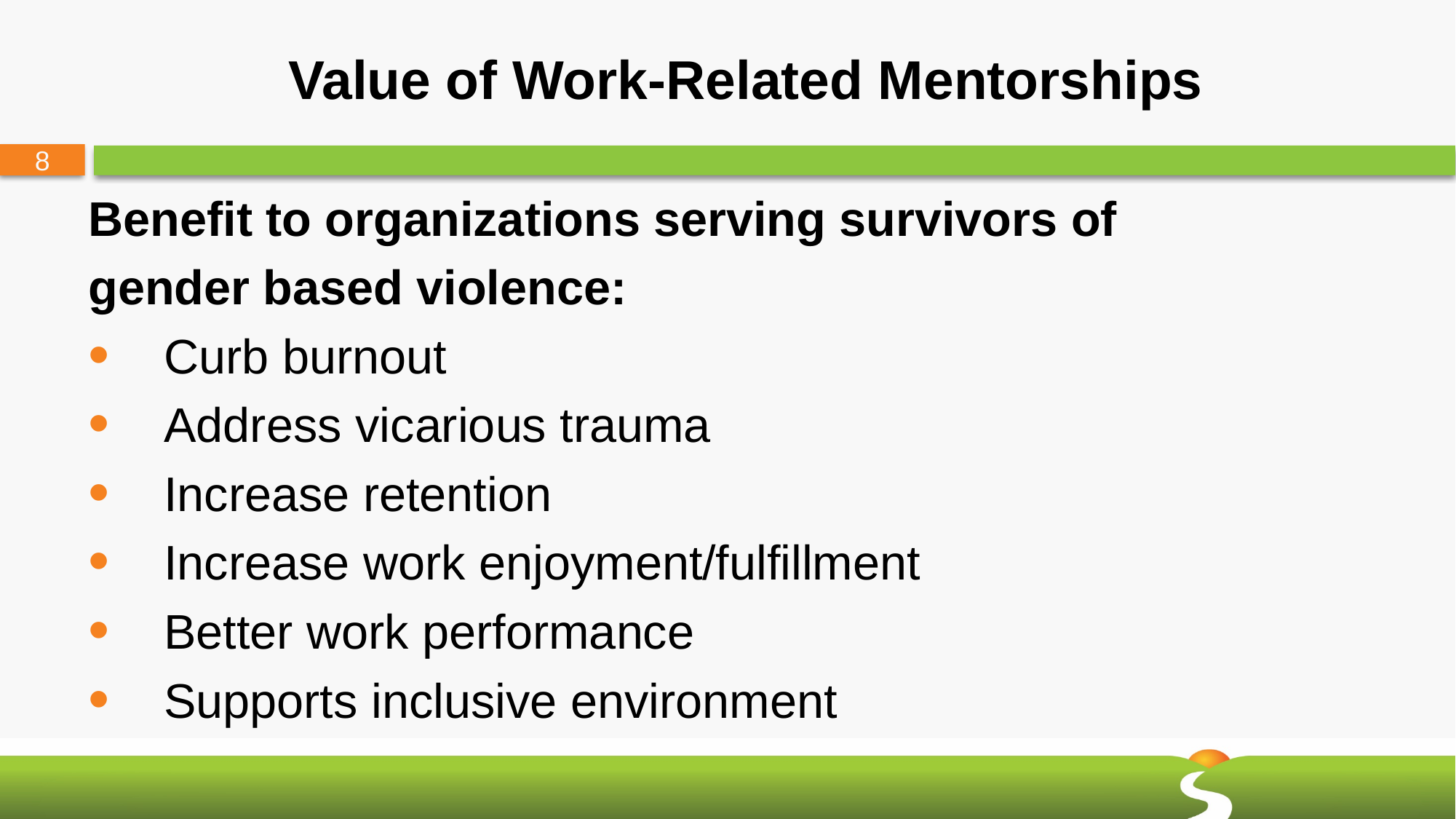

# Value of Work-Related Mentorships
Benefit to organizations serving survivors of
gender based violence:
Curb burnout
Address vicarious trauma
Increase retention
Increase work enjoyment/fulfillment
Better work performance
Supports inclusive environment